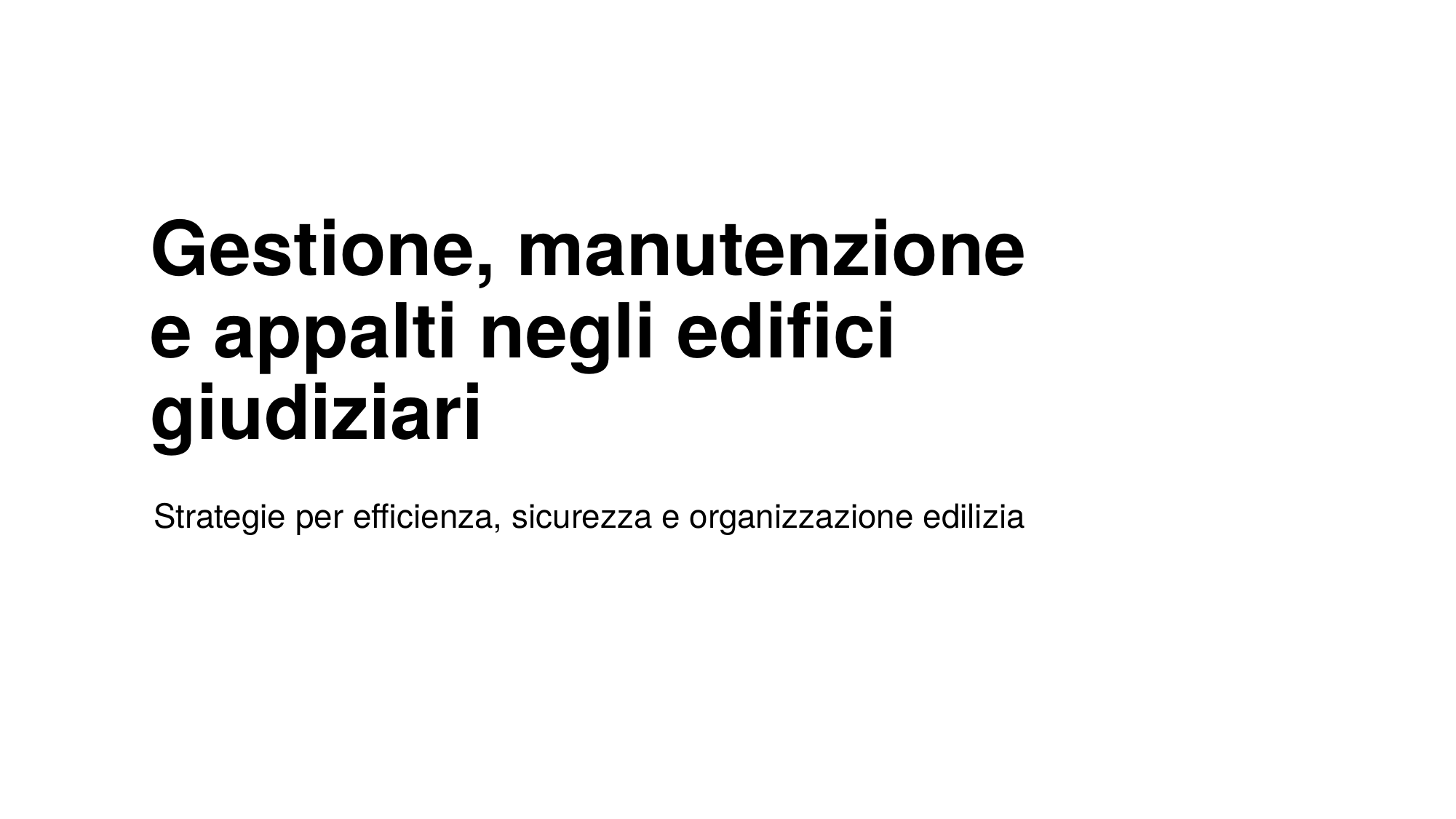

# Gestione, manutenzione e appalti negli edifici giudiziari
Strategie per efficienza, sicurezza e organizzazione edilizia